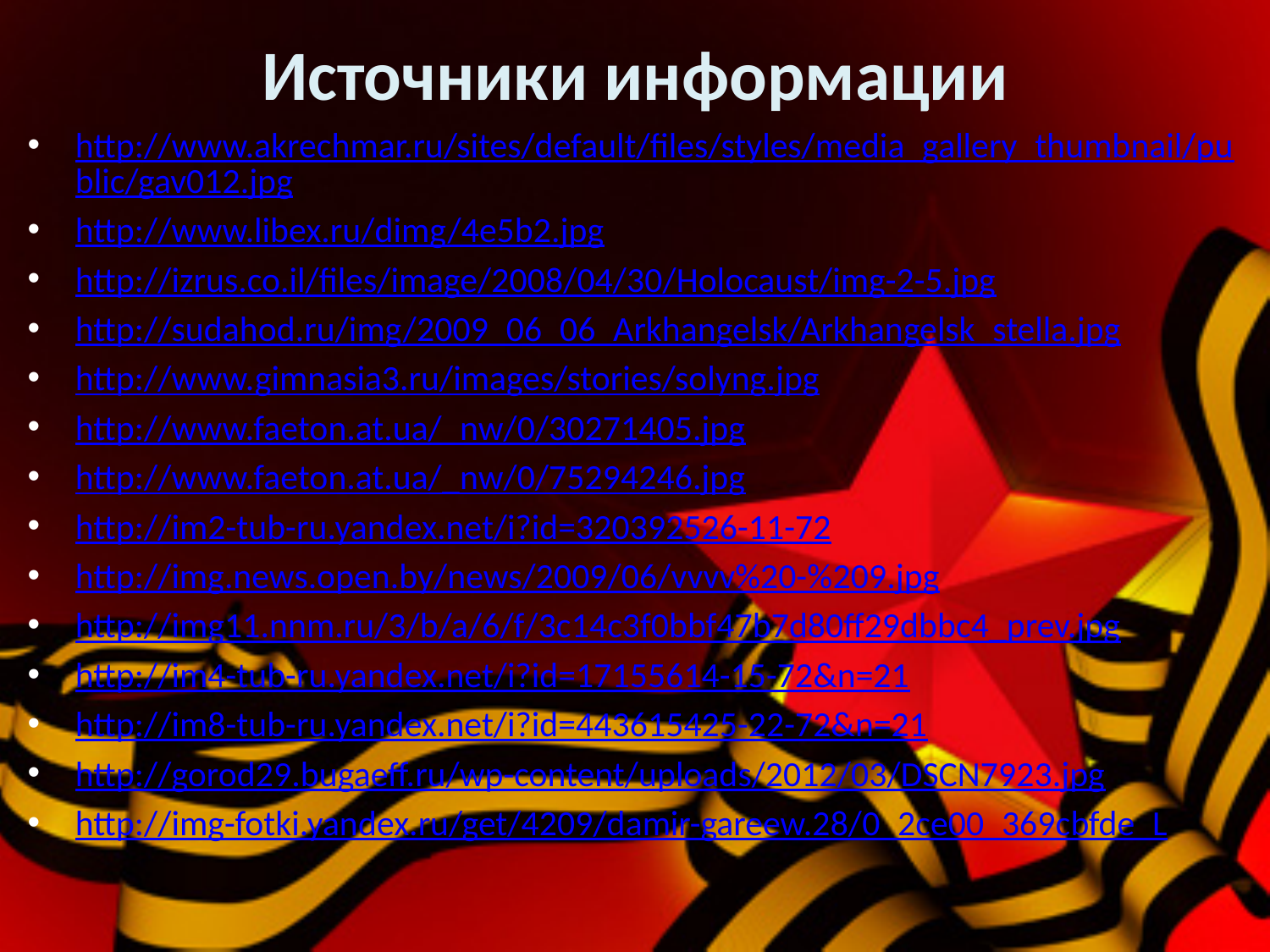

# Источники информации
http://www.akrechmar.ru/sites/default/files/styles/media_gallery_thumbnail/public/gav012.jpg
http://www.libex.ru/dimg/4e5b2.jpg
http://izrus.co.il/files/image/2008/04/30/Holocaust/img-2-5.jpg
http://sudahod.ru/img/2009_06_06_Arkhangelsk/Arkhangelsk_stella.jpg
http://www.gimnasia3.ru/images/stories/solyng.jpg
http://www.faeton.at.ua/_nw/0/30271405.jpg
http://www.faeton.at.ua/_nw/0/75294246.jpg
http://im2-tub-ru.yandex.net/i?id=320392526-11-72
http://img.news.open.by/news/2009/06/vvvv%20-%209.jpg
http://img11.nnm.ru/3/b/a/6/f/3c14c3f0bbf47b7d80ff29dbbc4_prev.jpg
http://im4-tub-ru.yandex.net/i?id=17155614-15-72&n=21
http://im8-tub-ru.yandex.net/i?id=443615425-22-72&n=21
http://gorod29.bugaeff.ru/wp-content/uploads/2012/03/DSCN7923.jpg
http://img-fotki.yandex.ru/get/4209/damir-gareew.28/0_2ce00_369cbfde_L